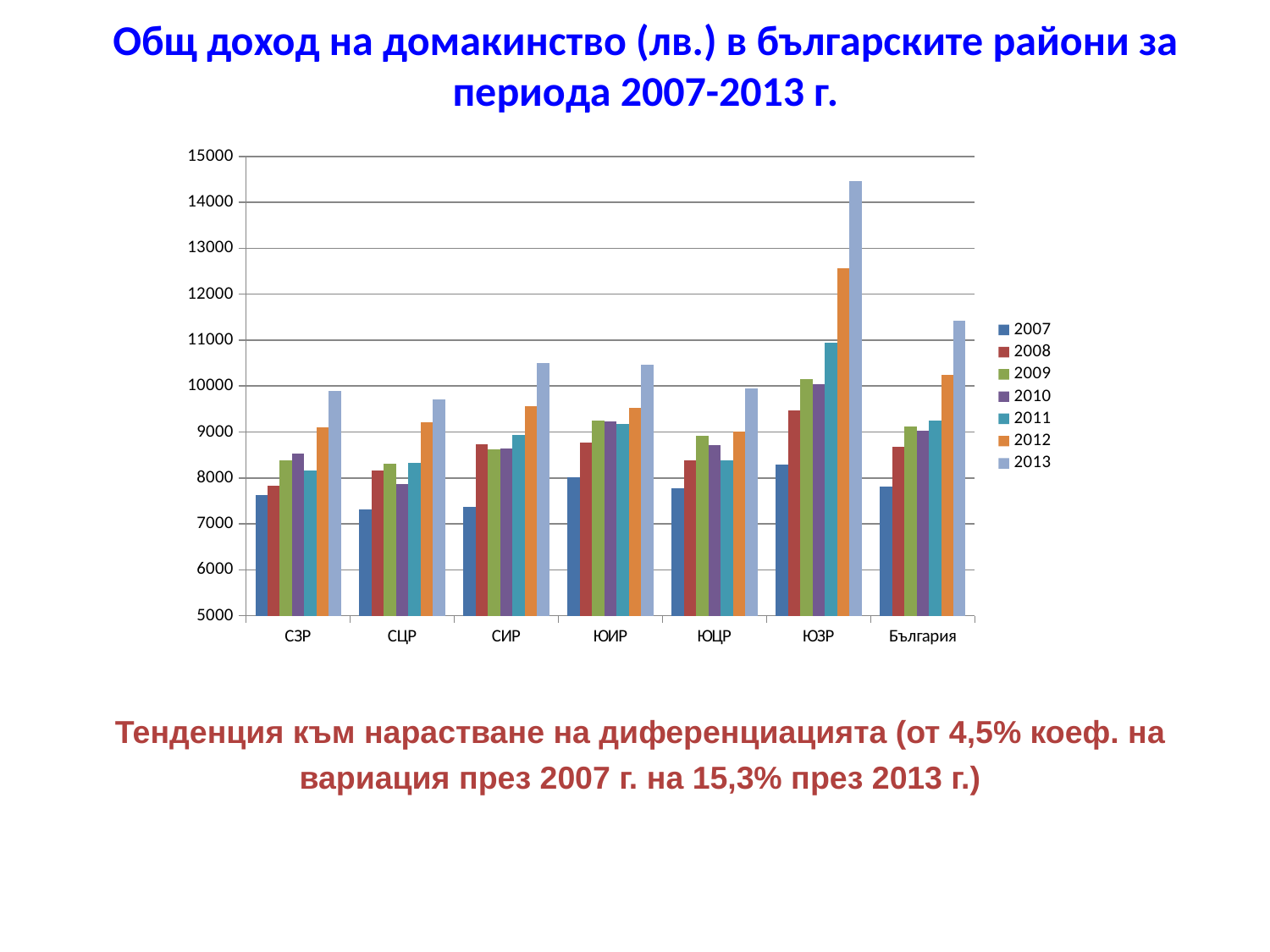

# Общ доход на домакинство (лв.) в българските райони за периода 2007-2013 г.

### Chart

| Category | 2007 | 2008 | 2009 | 2010 | 2011 | 2012 | 2013 |
|---|---|---|---|---|---|---|---|
| СЗР | 7628.0 | 7822.0 | 8387.0 | 8526.0 | 8165.0 | 9108.0 | 9903.0 |
| СЦР | 7311.0 | 8154.0 | 8306.0 | 7869.0 | 8333.0 | 9216.0 | 9706.0 |
| СИР | 7365.0 | 8737.0 | 8624.0 | 8634.0 | 8933.0 | 9553.0 | 10497.0 |
| ЮИР | 8008.0 | 8769.0 | 9244.0 | 9236.0 | 9178.0 | 9519.0 | 10462.0 |
| ЮЦР | 7771.0 | 8388.0 | 8913.0 | 8709.0 | 8373.0 | 9018.0 | 9952.0 |
| ЮЗР | 8282.0 | 9469.0 | 10148.0 | 10046.0 | 10949.0 | 12570.0 | 14458.0 |
| България | 7818.0 | 8686.0 | 9122.0 | 9023.0 | 9251.0 | 10244.0 | 11420.0 |
Тенденция към нарастване на диференциацията (от 4,5% коеф. на вариация през 2007 г. на 15,3% през 2013 г.)